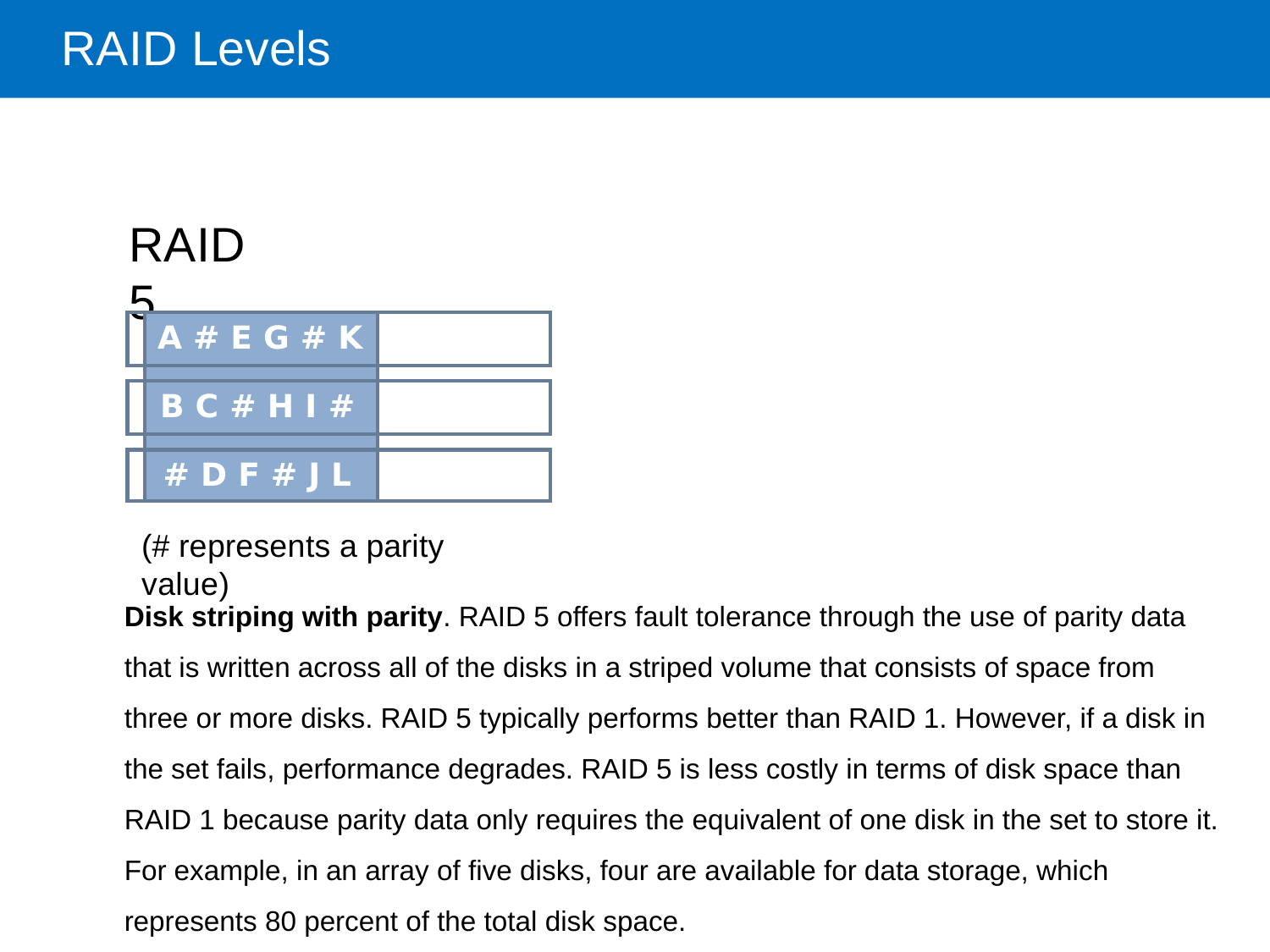

# RAID Levels
RAID 5
|  | A # E G # K |  |
| --- | --- | --- |
|  |  |  |
|  | B C # H I # |  |
|  |  |  |
|  | # D F # J L |  |
(# represents a parity value)
Disk striping with parity. RAID 5 offers fault tolerance through the use of parity data that is written across all of the disks in a striped volume that consists of space from three or more disks. RAID 5 typically performs better than RAID 1. However, if a disk in the set fails, performance degrades. RAID 5 is less costly in terms of disk space than RAID 1 because parity data only requires the equivalent of one disk in the set to store it. For example, in an array of five disks, four are available for data storage, which represents 80 percent of the total disk space.